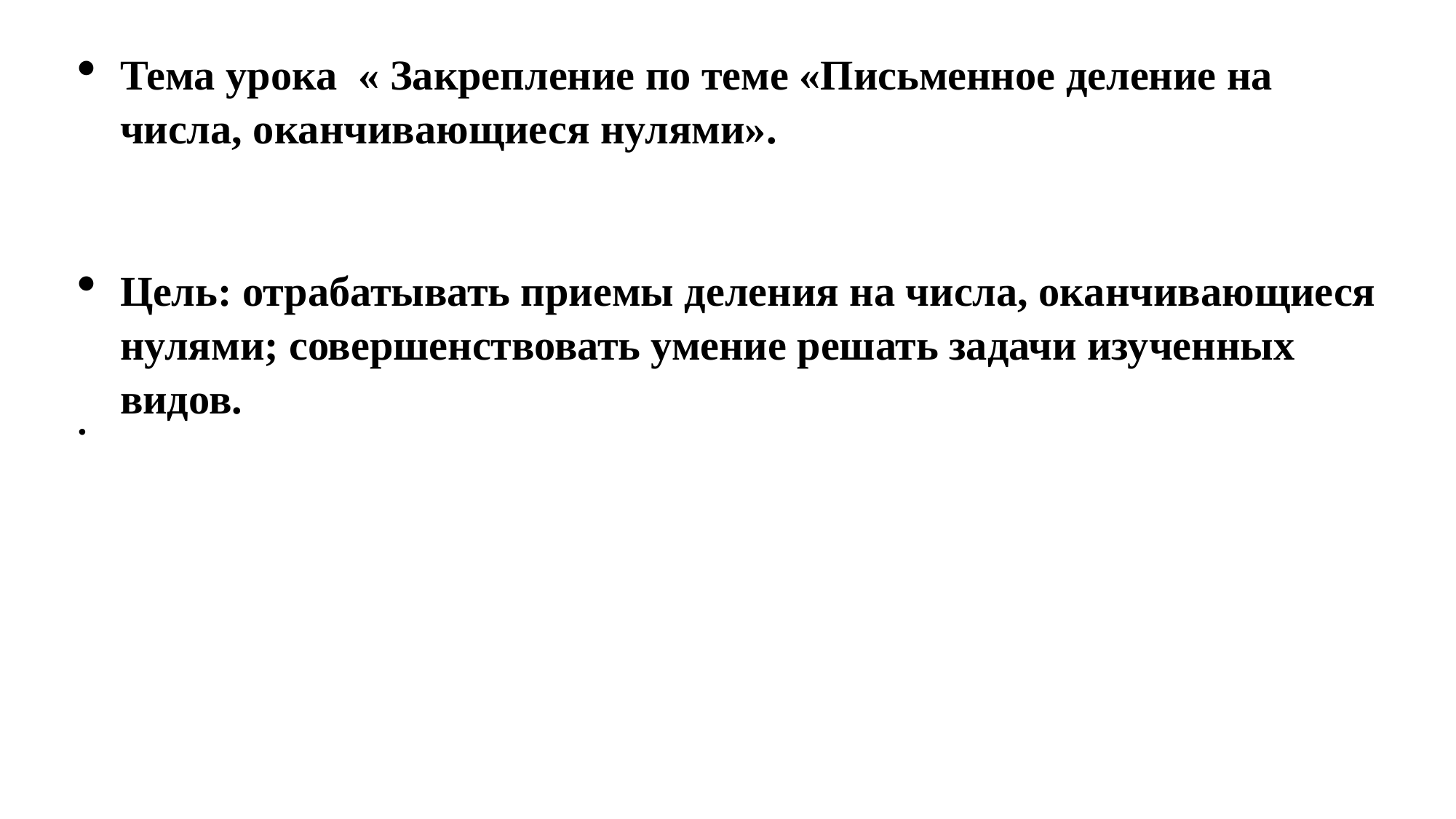

Тема урока  « Закрепление по теме «Письменное деление на числа, оканчивающиеся нулями».

Цель: отрабатывать приемы деления на числа, оканчивающиеся нулями; совершенствовать умение решать задачи изученных видов.